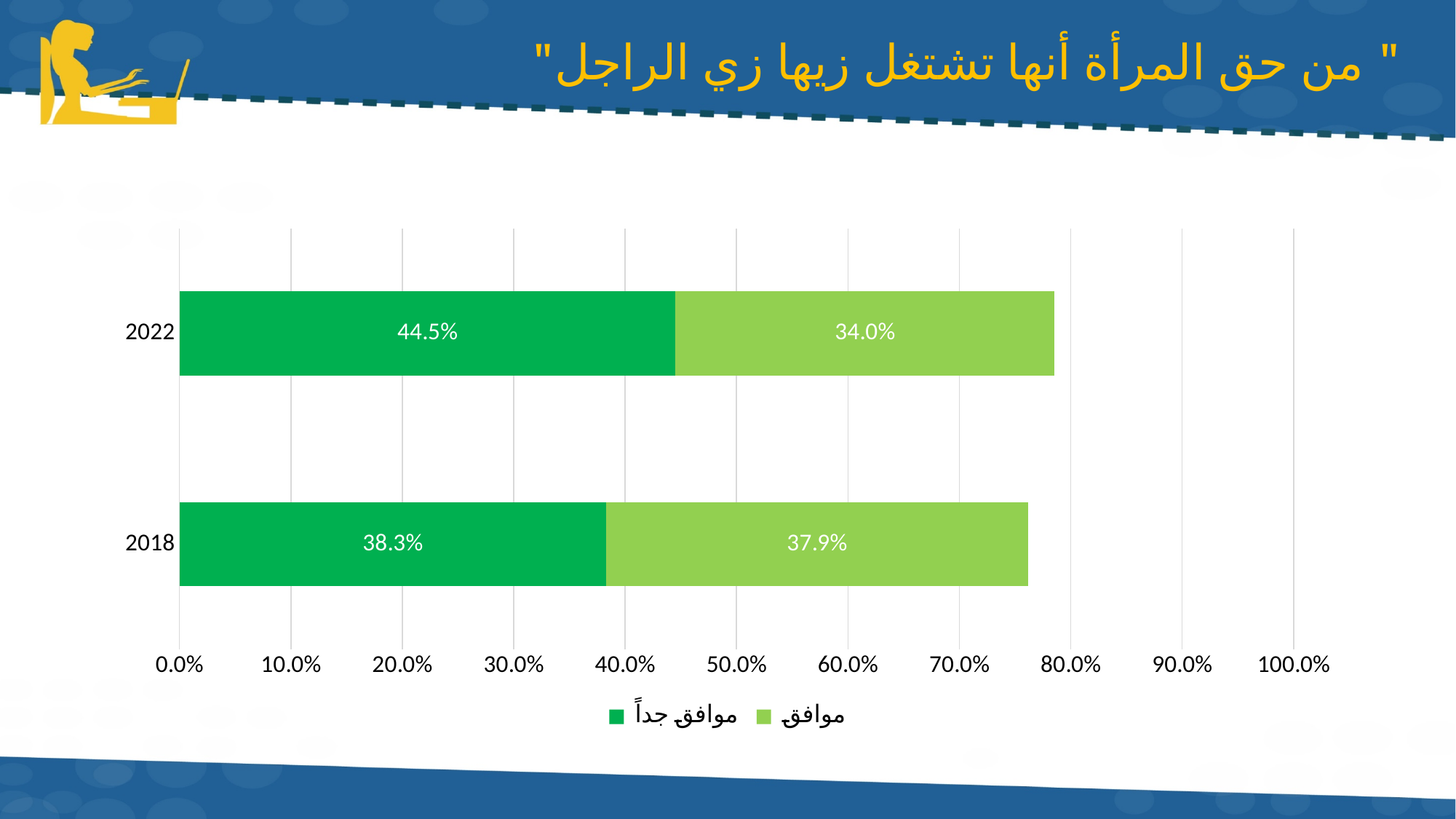

# " من حق المرأة أنها تشتغل زيها زي الراجل"

### Chart

| Category |  موافق جداً |  موافق |
|---|---|---|
| 2018 | 0.38283828382838286 | 0.3788778877887789 |
| 2022 | 0.44507632445375633 | 0.3403172702783598 |